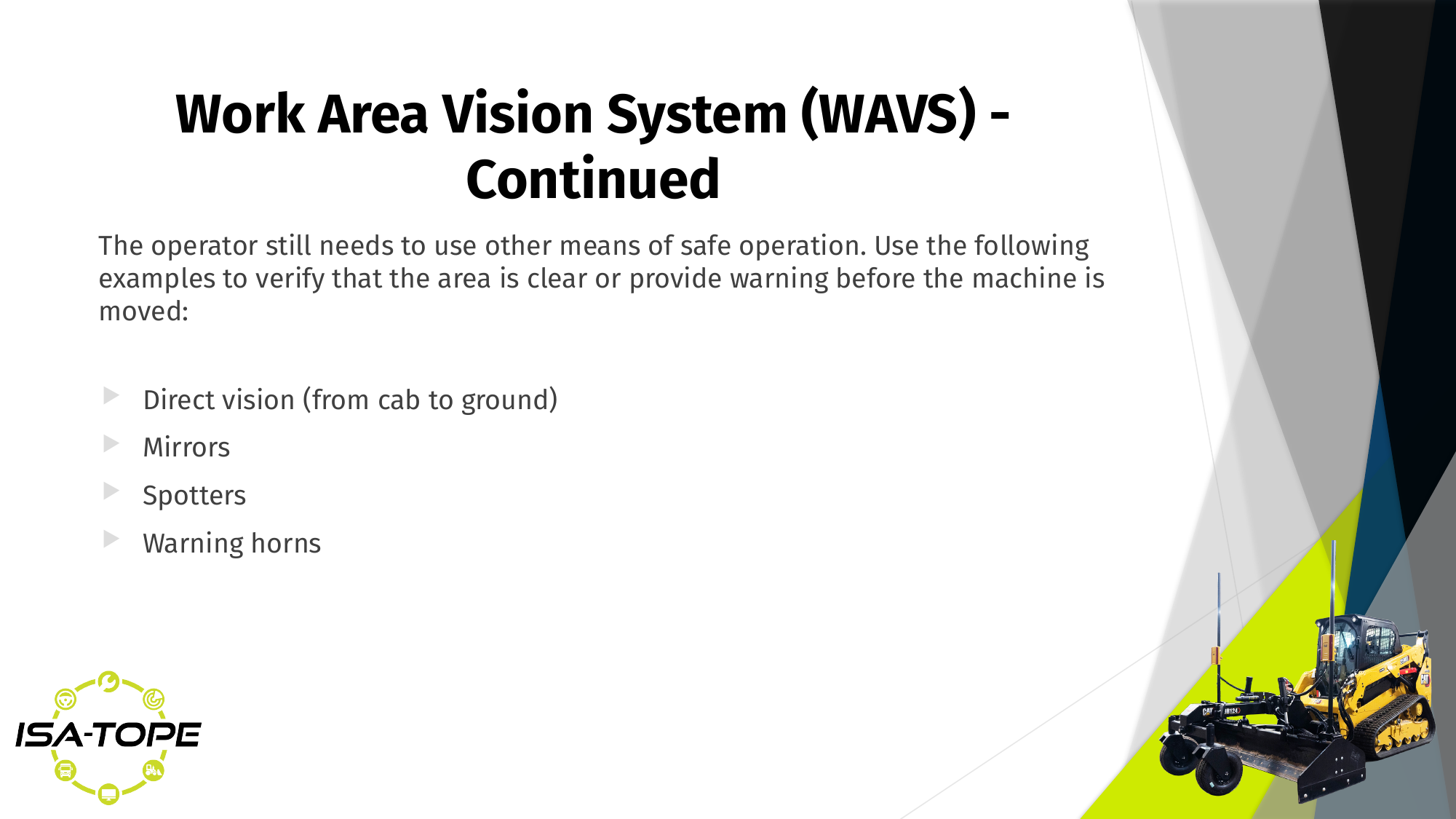

# Work Area Vision System (WAVS) - Continued
The operator still needs to use other means of safe operation. Use the following examples to verify that the area is clear or provide warning before the machine is moved:
Direct vision (from cab to ground)
Mirrors
Spotters
Warning horns